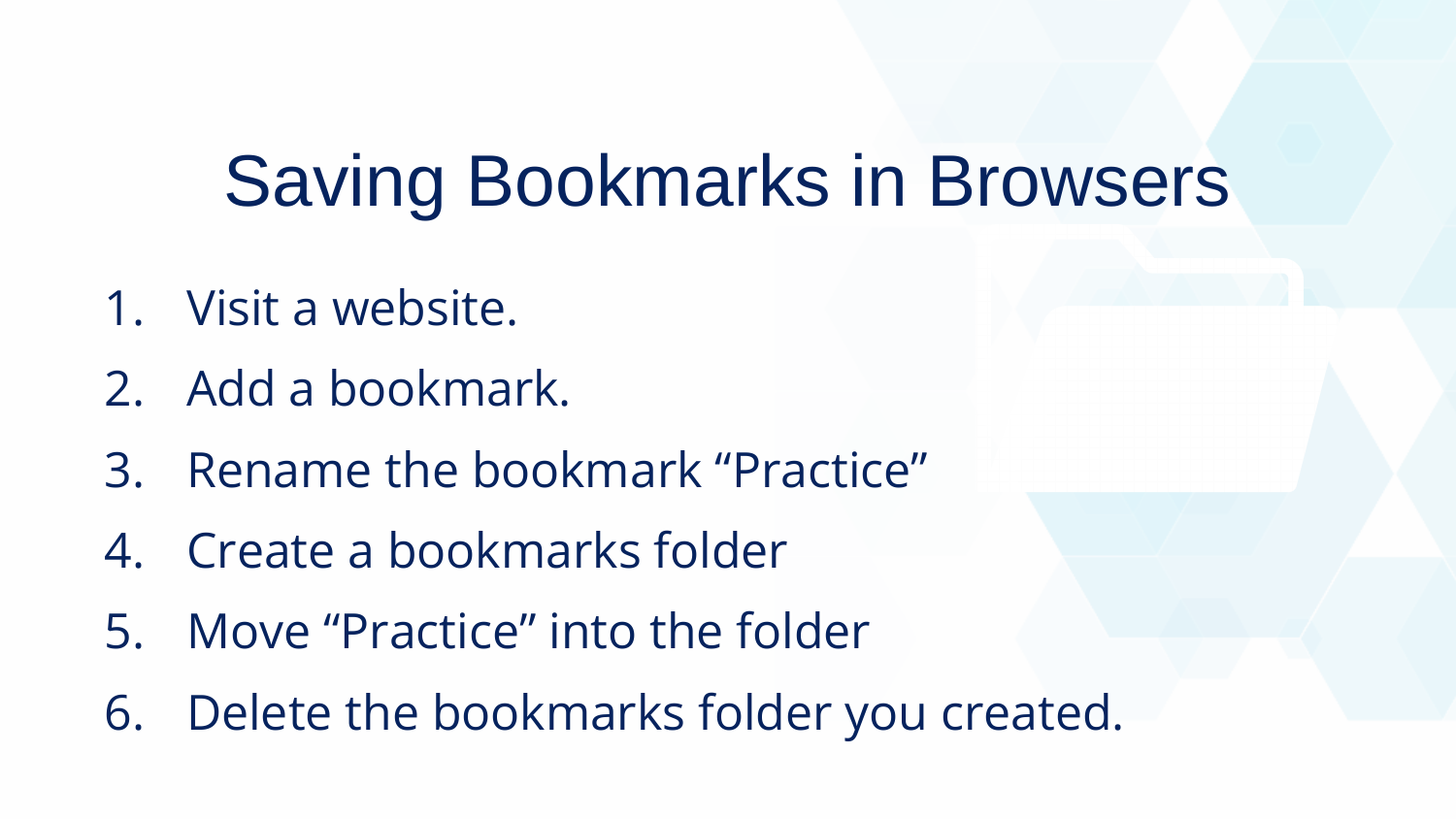

Saving Bookmarks in Browsers
Visit a website.
Add a bookmark.
Rename the bookmark “Practice”
Create a bookmarks folder
Move “Practice” into the folder
Delete the bookmarks folder you created.